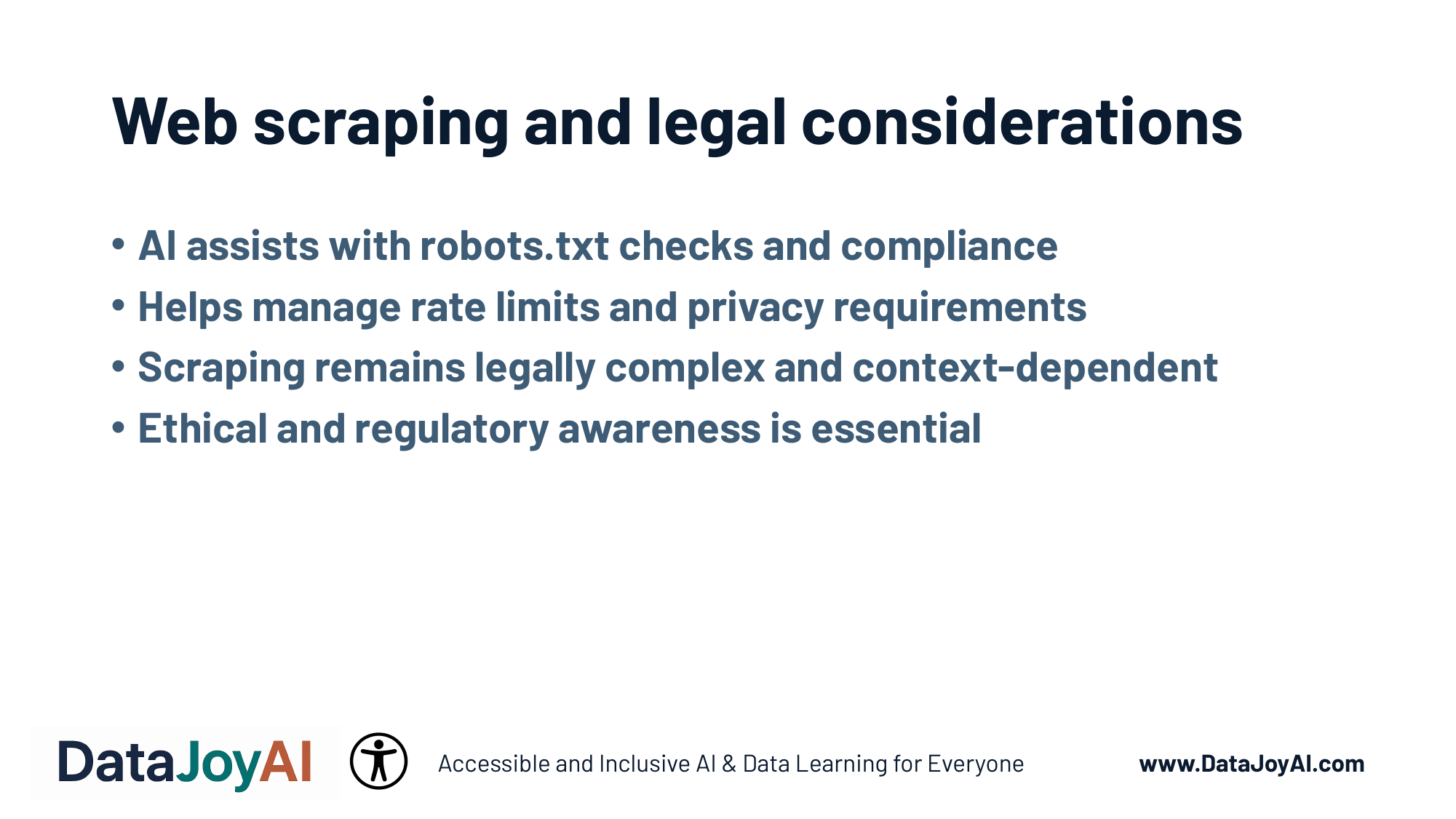

# Web scraping and legal considerations
AI assists with robots.txt checks and compliance
Helps manage rate limits and privacy requirements
Scraping remains legally complex and context-dependent
Ethical and regulatory awareness is essential